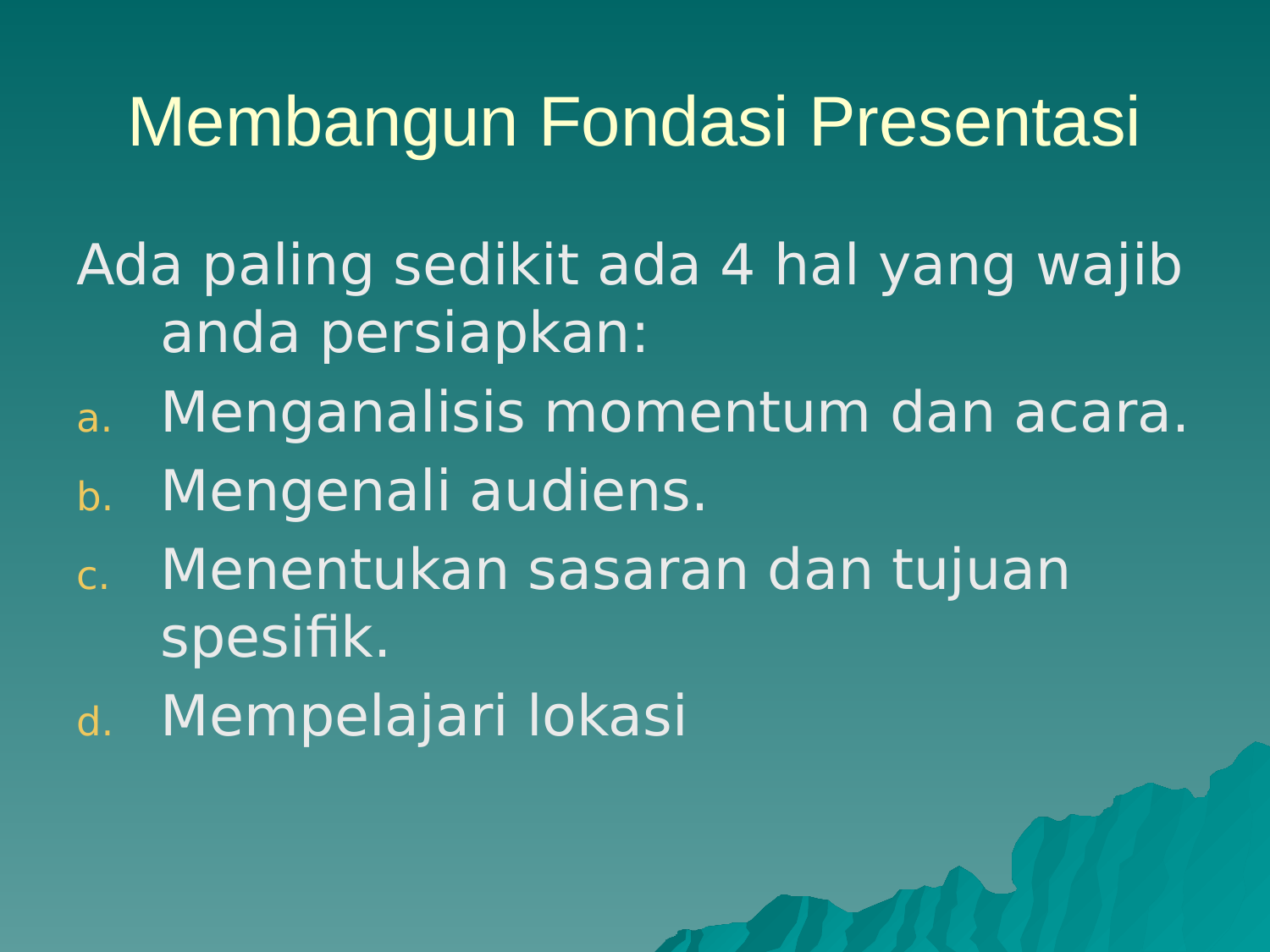

# Membangun Fondasi Presentasi
Ada paling sedikit ada 4 hal yang wajib anda persiapkan:
Menganalisis momentum dan acara.
Mengenali audiens.
Menentukan sasaran dan tujuan spesifik.
Mempelajari lokasi